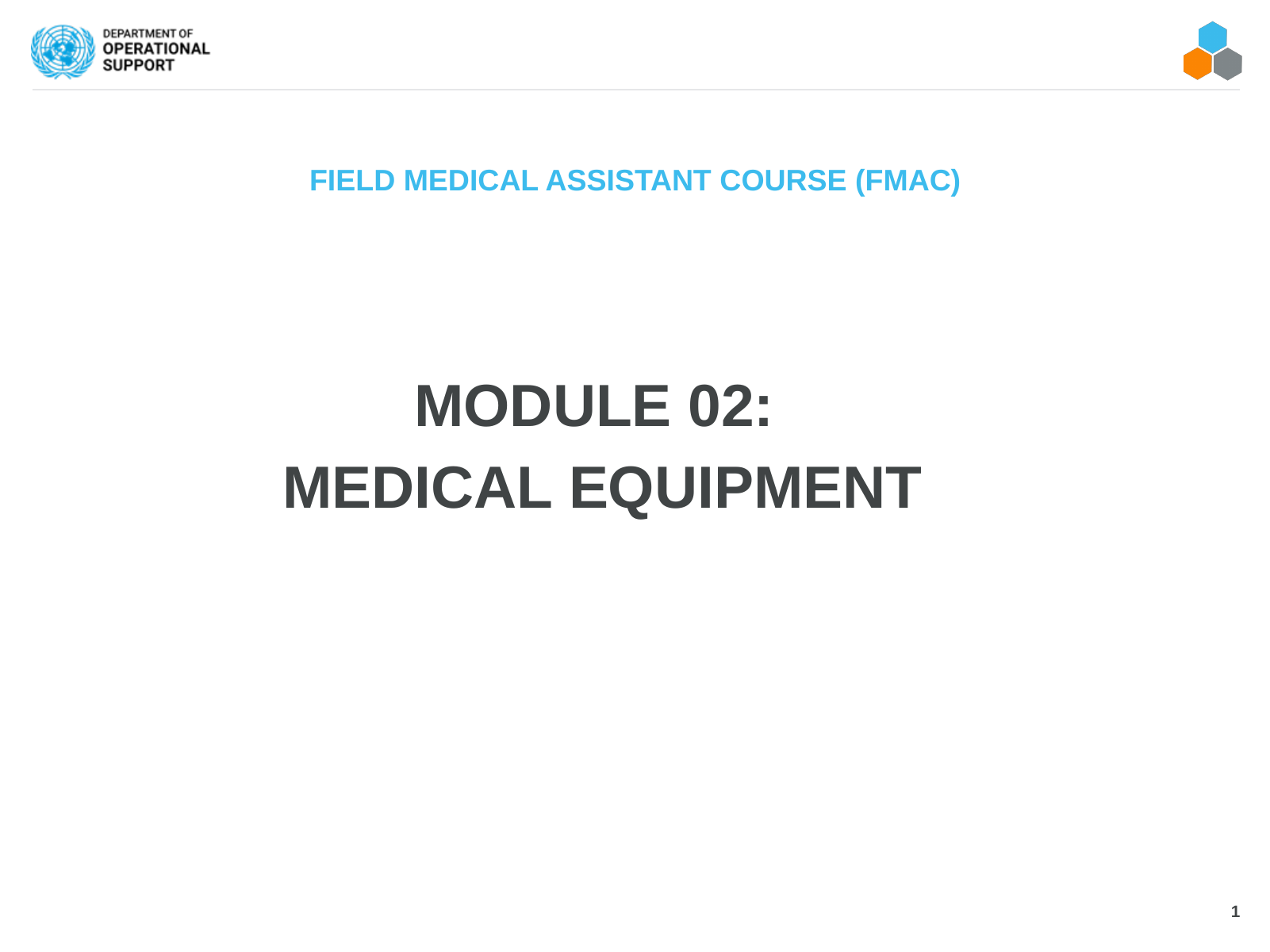

# FIELD MEDICAL ASSISTANT COURSE (FMAC)
MODULE 02:
MEDICAL EQUIPMENT